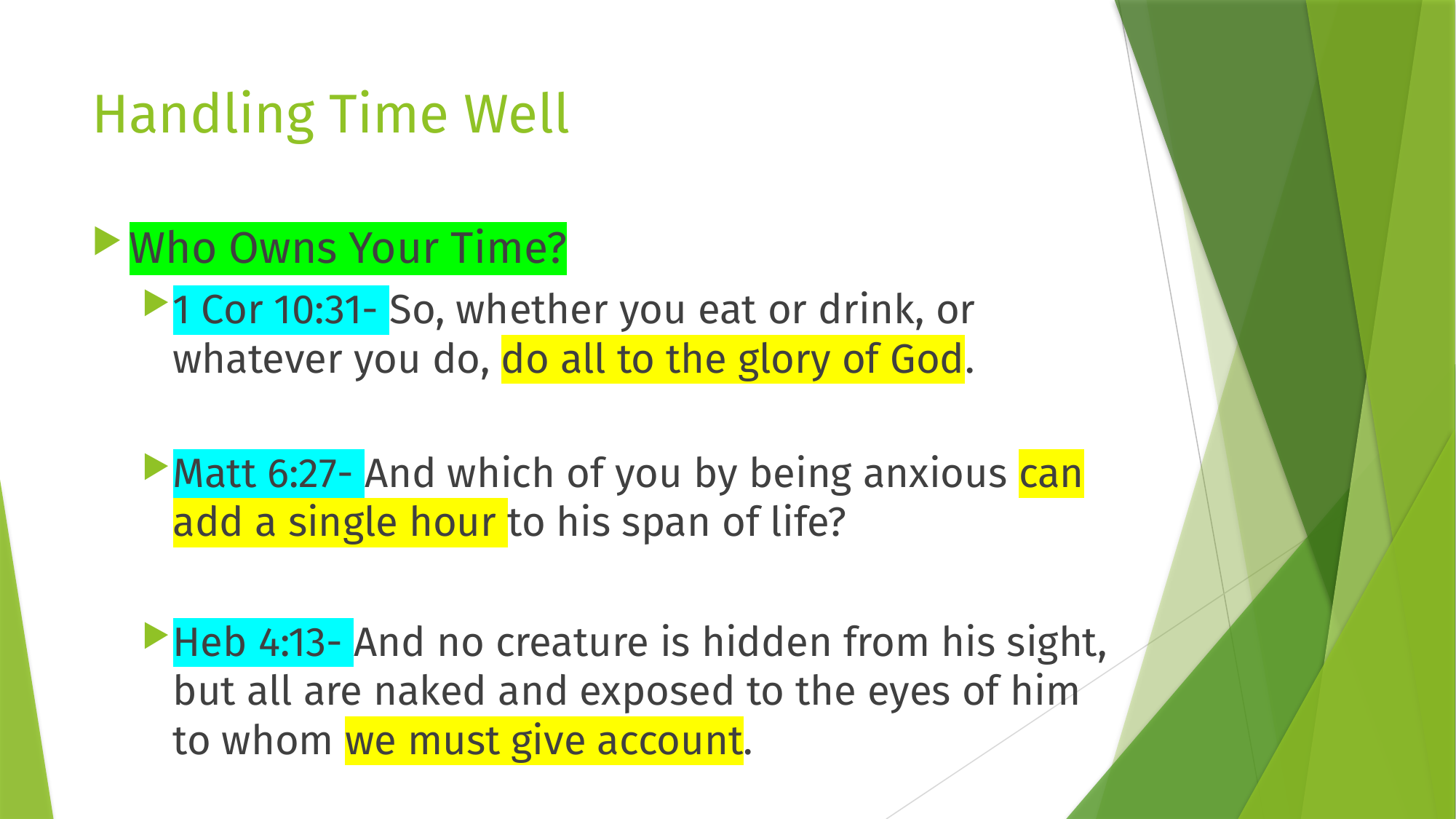

# Handling Time Well
Who Owns Your Time?
1 Cor 10:31- So, whether you eat or drink, or whatever you do, do all to the glory of God.

Matt 6:27- And which of you by being anxious can add a single hour to his span of life?

Heb 4:13- And no creature is hidden from his sight, but all are naked and exposed to the eyes of him to whom we must give account.